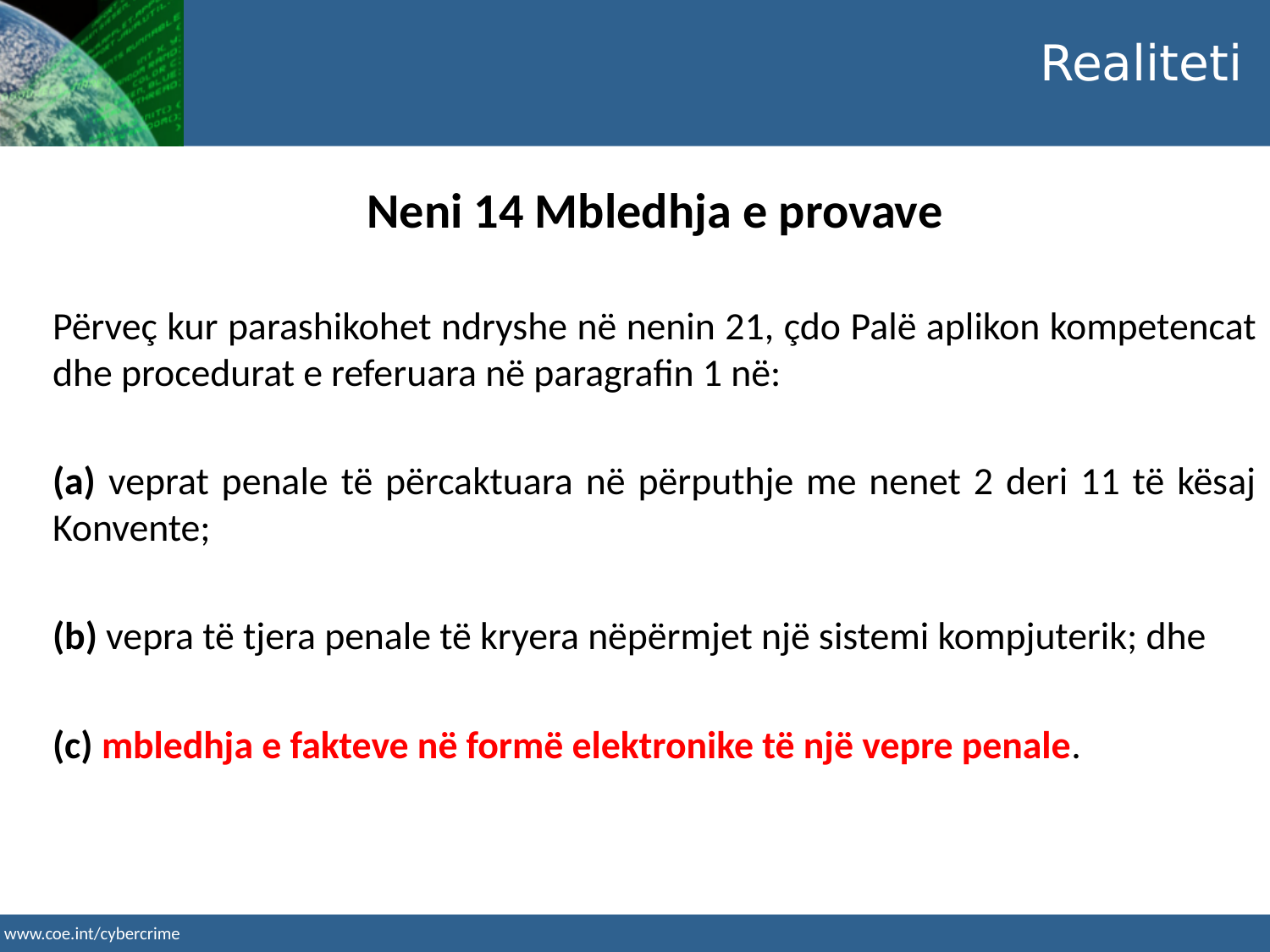

Neni 14 Mbledhja e provave

Përveç kur parashikohet ndryshe në nenin 21, çdo Palë aplikon kompetencat dhe procedurat e referuara në paragrafin 1 në:

(a) veprat penale të përcaktuara në përputhje me nenet 2 deri 11 të kësaj Konvente;

(b) vepra të tjera penale të kryera nëpërmjet një sistemi kompjuterik; dhe

(c) mbledhja e fakteve në formë elektronike të një vepre penale.
Realiteti